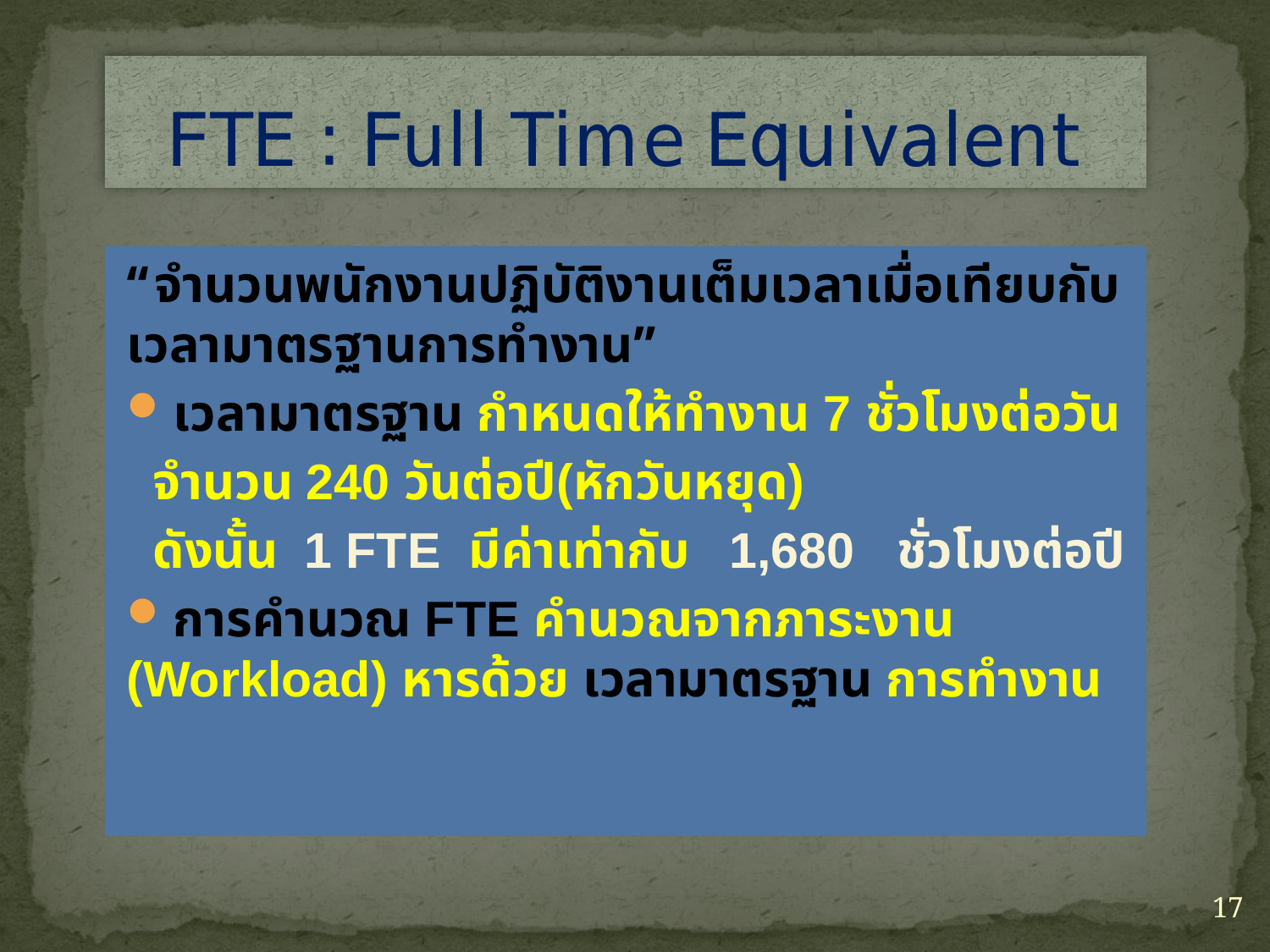

# FTE : Full Time Equivalent
“จำนวนพนักงานปฏิบัติงานเต็มเวลาเมื่อเทียบกับเวลามาตรฐานการทำงาน”
 เวลามาตรฐาน กำหนดให้ทำงาน 7 ชั่วโมงต่อวัน
  จำนวน 240 วันต่อปี(หักวันหยุด)
  ดังนั้น  1 FTE  มีค่าเท่ากับ   1,680   ชั่วโมงต่อปี
 การคำนวณ FTE คำนวณจากภาระงาน (Workload) หารด้วย เวลามาตรฐาน การทำงาน

17